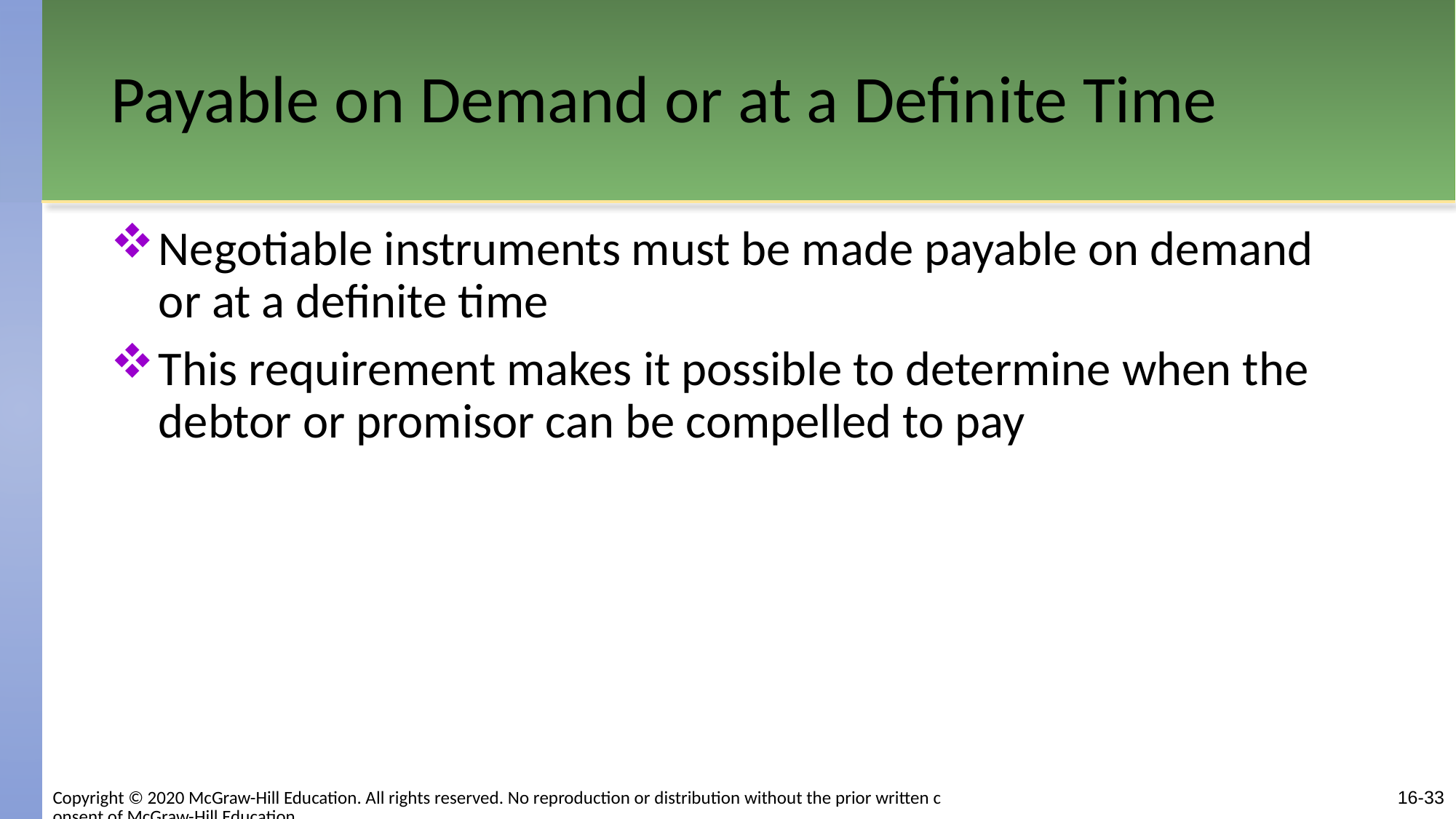

# Payable on Demand or at a Definite Time
Negotiable instruments must be made payable on demand or at a definite time
This requirement makes it possible to determine when the debtor or promisor can be compelled to pay

Copyright © 2020 McGraw-Hill Education. All rights reserved. No reproduction or distribution without the prior written consent of McGraw-Hill Education.
16-33